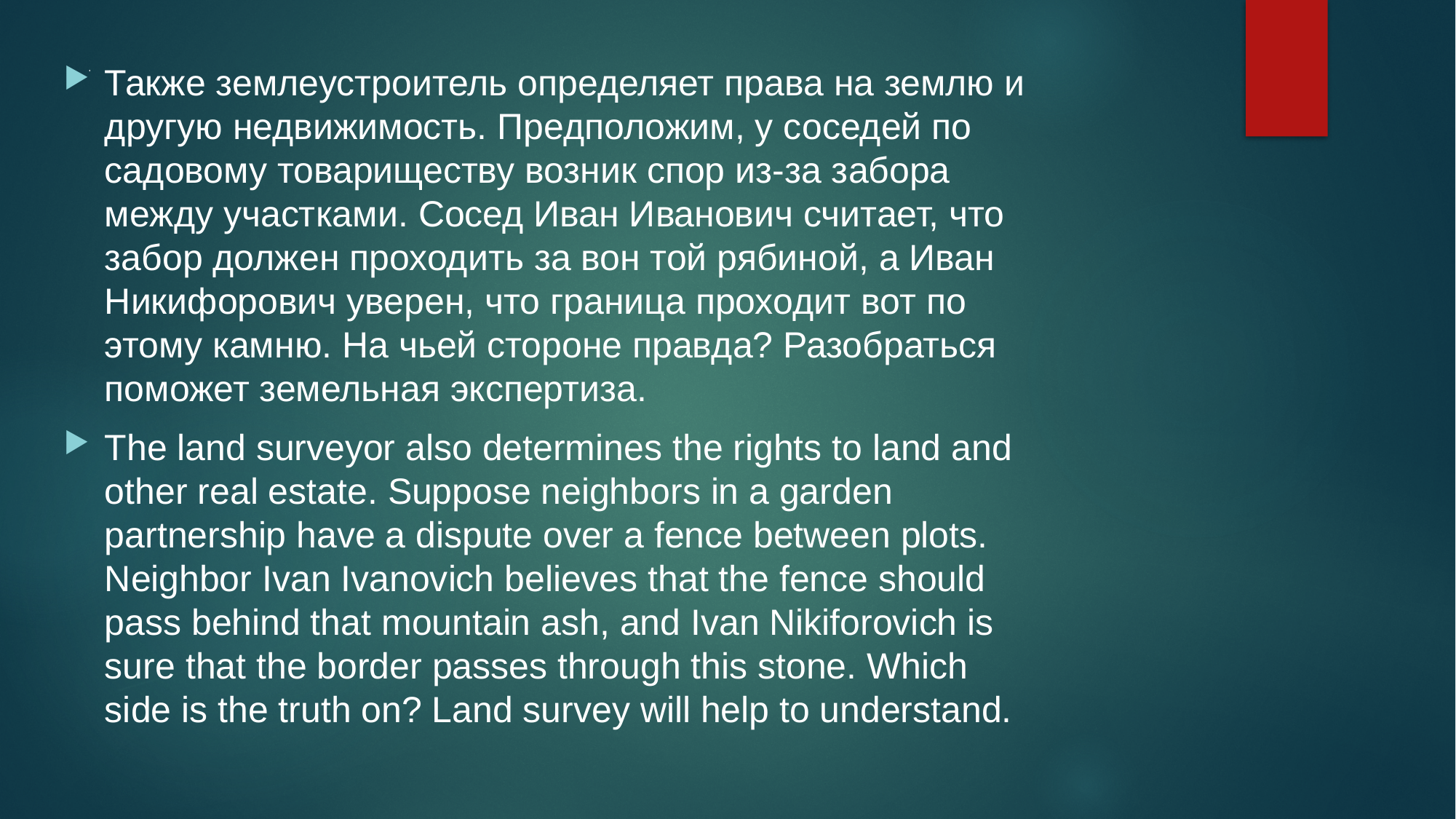

Также землеустроитель определяет права на землю и другую недвижимость. Предположим, у соседей по садовому товариществу возник спор из-за забора между участками. Сосед Иван Иванович считает, что забор должен проходить за вон той рябиной, а Иван Никифорович уверен, что граница проходит вот по этому камню. На чьей стороне правда? Разобраться поможет земельная экспертиза.
The land surveyor also determines the rights to land and other real estate. Suppose neighbors in a garden partnership have a dispute over a fence between plots. Neighbor Ivan Ivanovich believes that the fence should pass behind that mountain ash, and Ivan Nikiforovich is sure that the border passes through this stone. Which side is the truth on? Land survey will help to understand.
# .